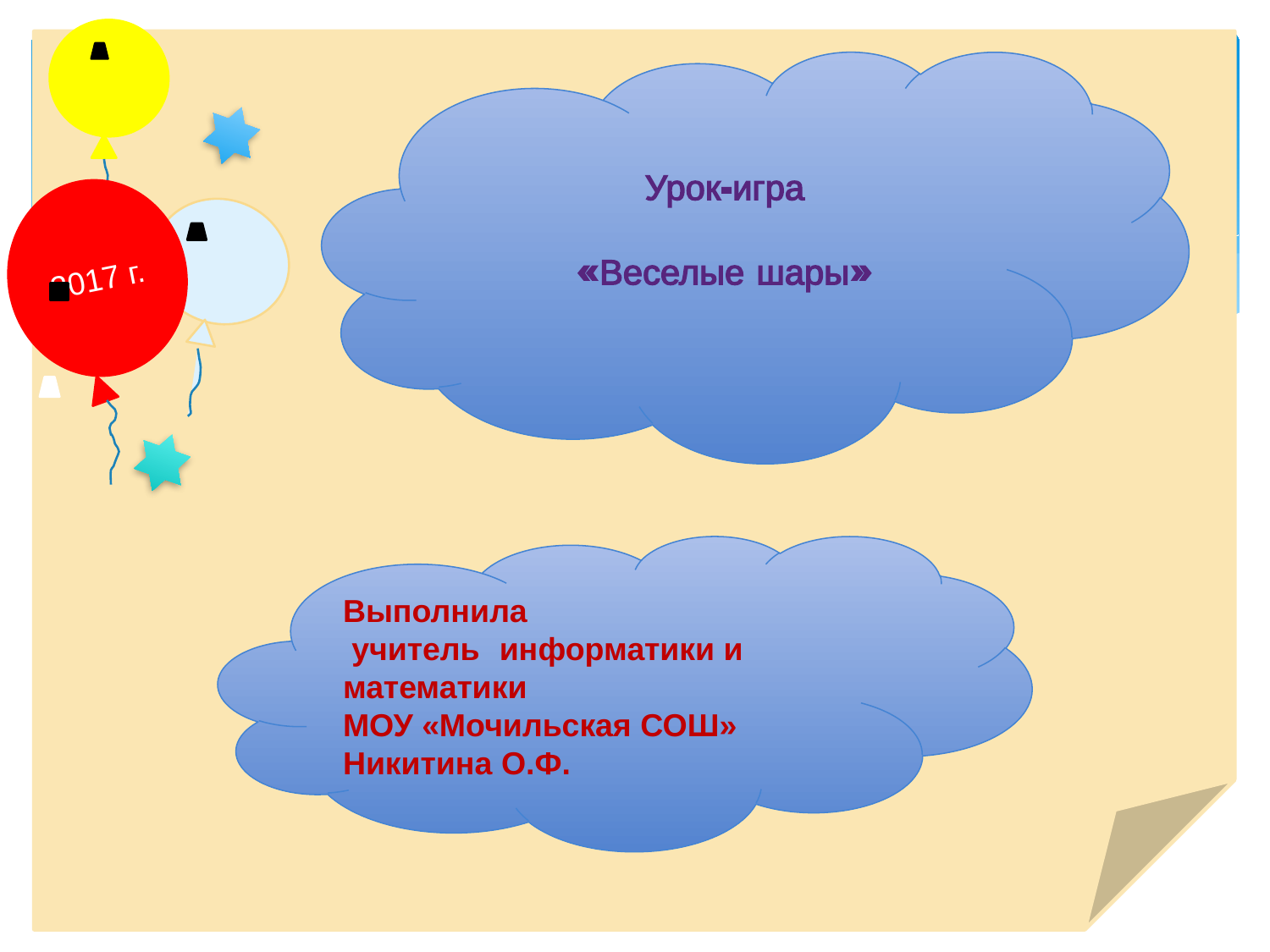

#

Урок-игра

«Веселые шары»

2017 г.

Выполнила
 учитель  информатики и  математики
МОУ «Мочильская СОШ»
Никитина О.Ф.